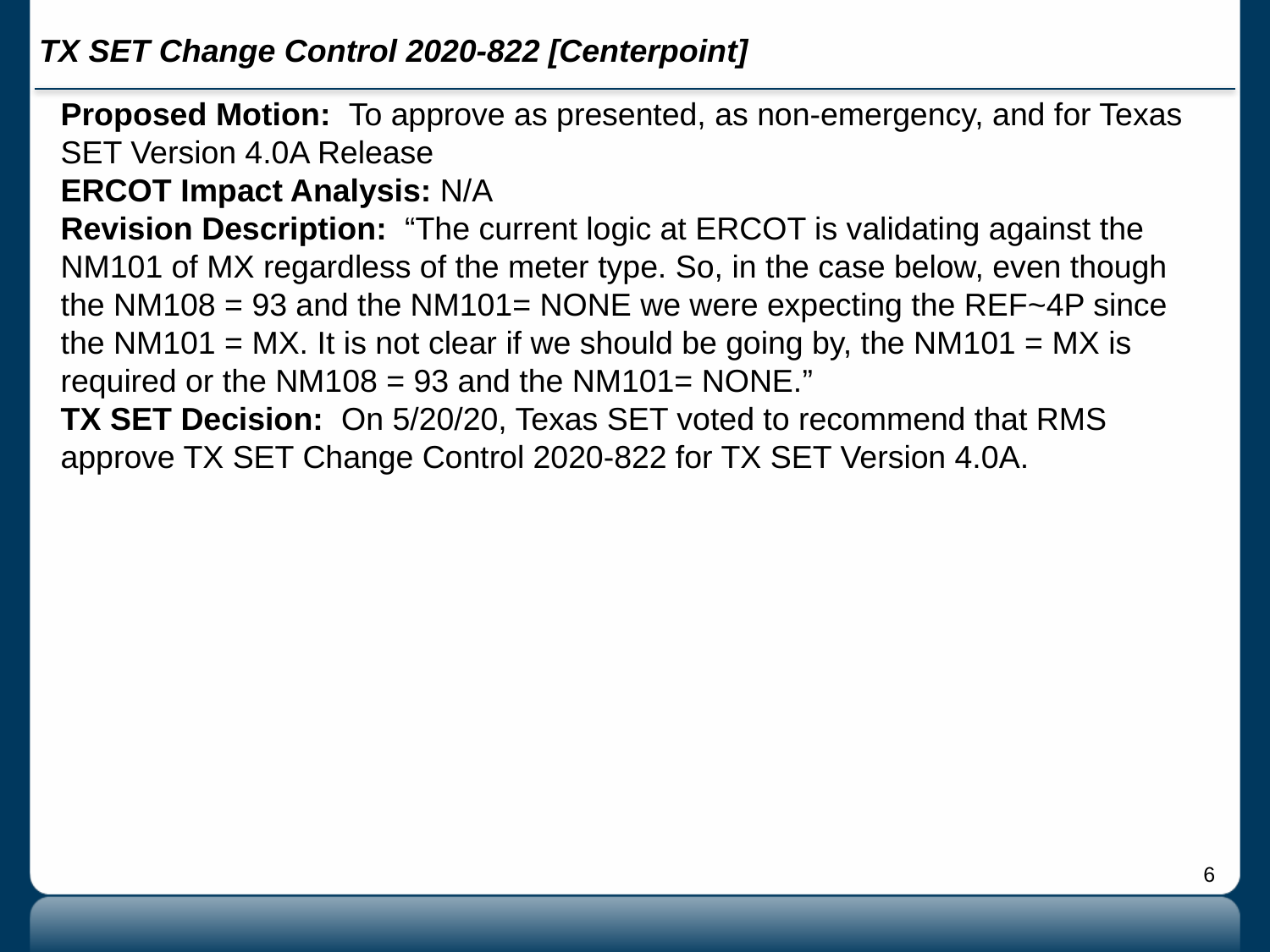

# TX SET Change Control 2020-822 [Centerpoint]
Proposed Motion:  To approve as presented, as non-emergency, and for Texas SET Version 4.0A Release
ERCOT Impact Analysis: N/A
Revision Description:  “The current logic at ERCOT is validating against the NM101 of MX regardless of the meter type. So, in the case below, even though the NM108 = 93 and the NM101= NONE we were expecting the REF~4P since the NM101 = MX. It is not clear if we should be going by, the NM101 = MX is required or the NM108 = 93 and the NM101= NONE.”
TX SET Decision:  On 5/20/20, Texas SET voted to recommend that RMS approve TX SET Change Control 2020-822 for TX SET Version 4.0A.